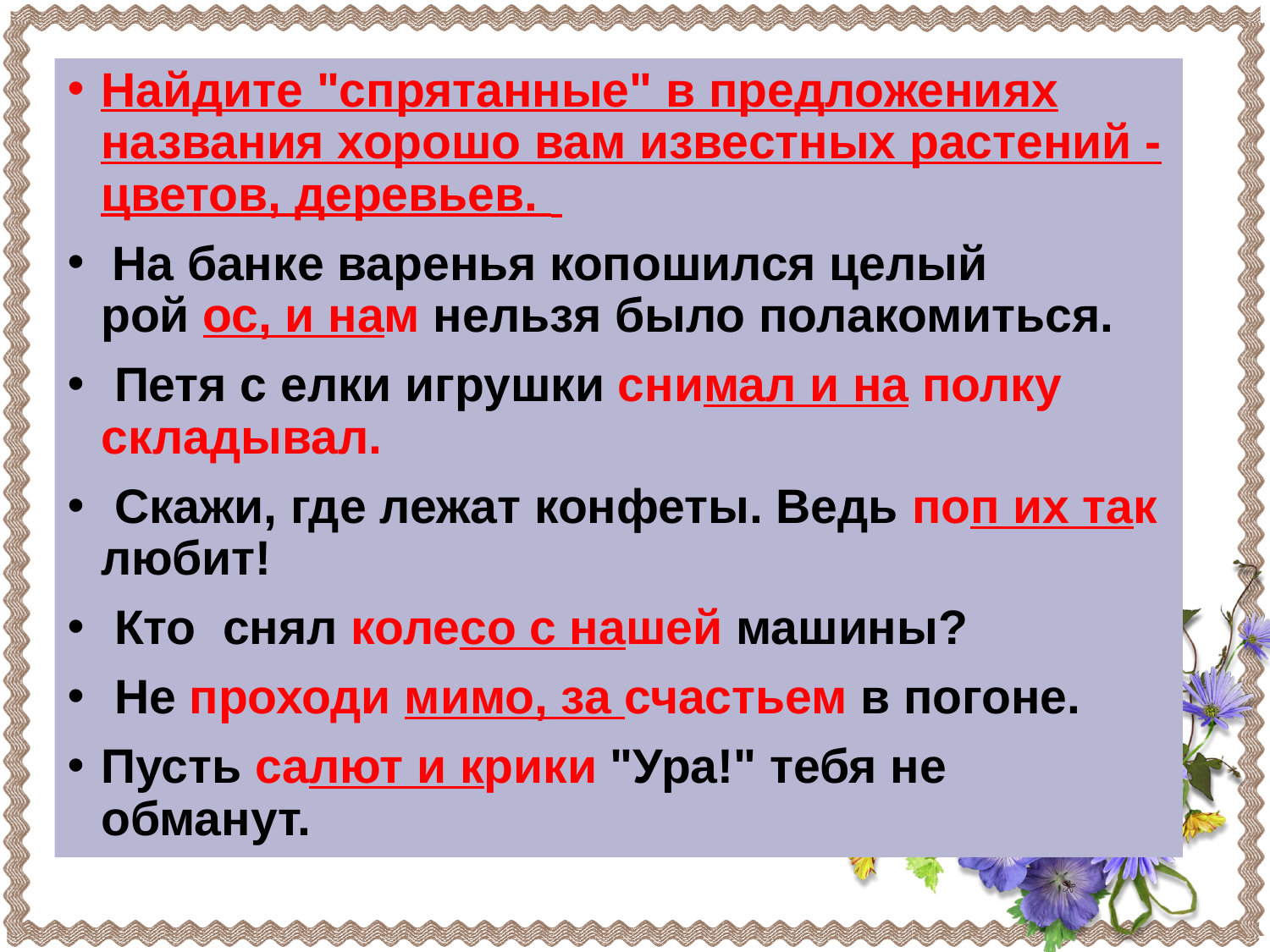

Найдите "спрятанные" в предложениях названия хорошо вам известных растений - цветов, деревьев.
 На банке варенья копошился целый рой ос, и нам нельзя было полакомиться.
 Петя с елки игрушки снимал и на полку складывал.
 Скажи, где лежат конфеты. Ведь поп их так любит!
 Кто  снял колесо с нашей машины?
 Не проходи мимо, за счастьем в погоне.
Пусть салют и крики "Ура!" тебя не обманут.